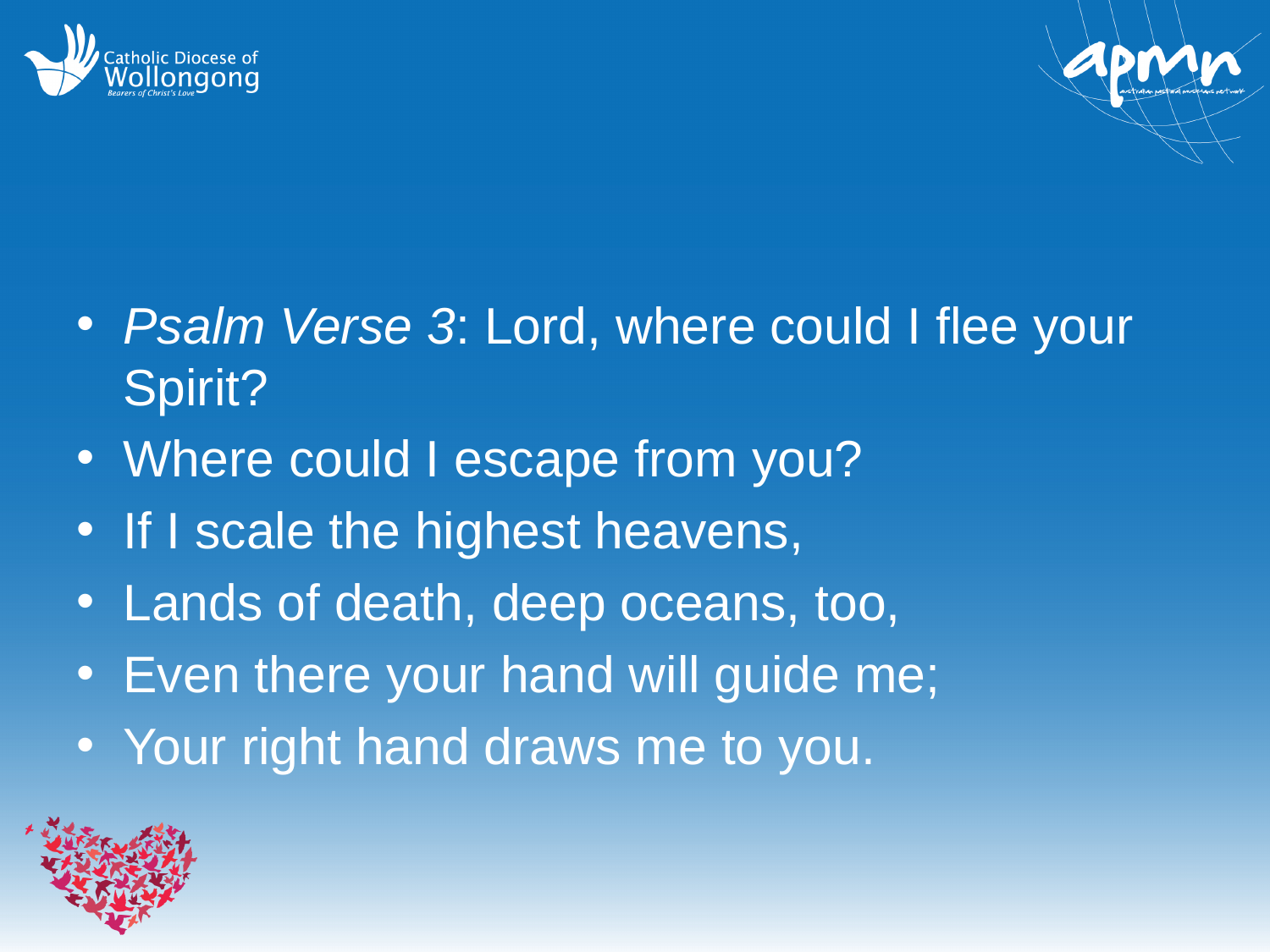

#
Psalm Verse 3: Lord, where could I flee your Spirit?
Where could I escape from you?
If I scale the highest heavens,
Lands of death, deep oceans, too,
Even there your hand will guide me;
Your right hand draws me to you.